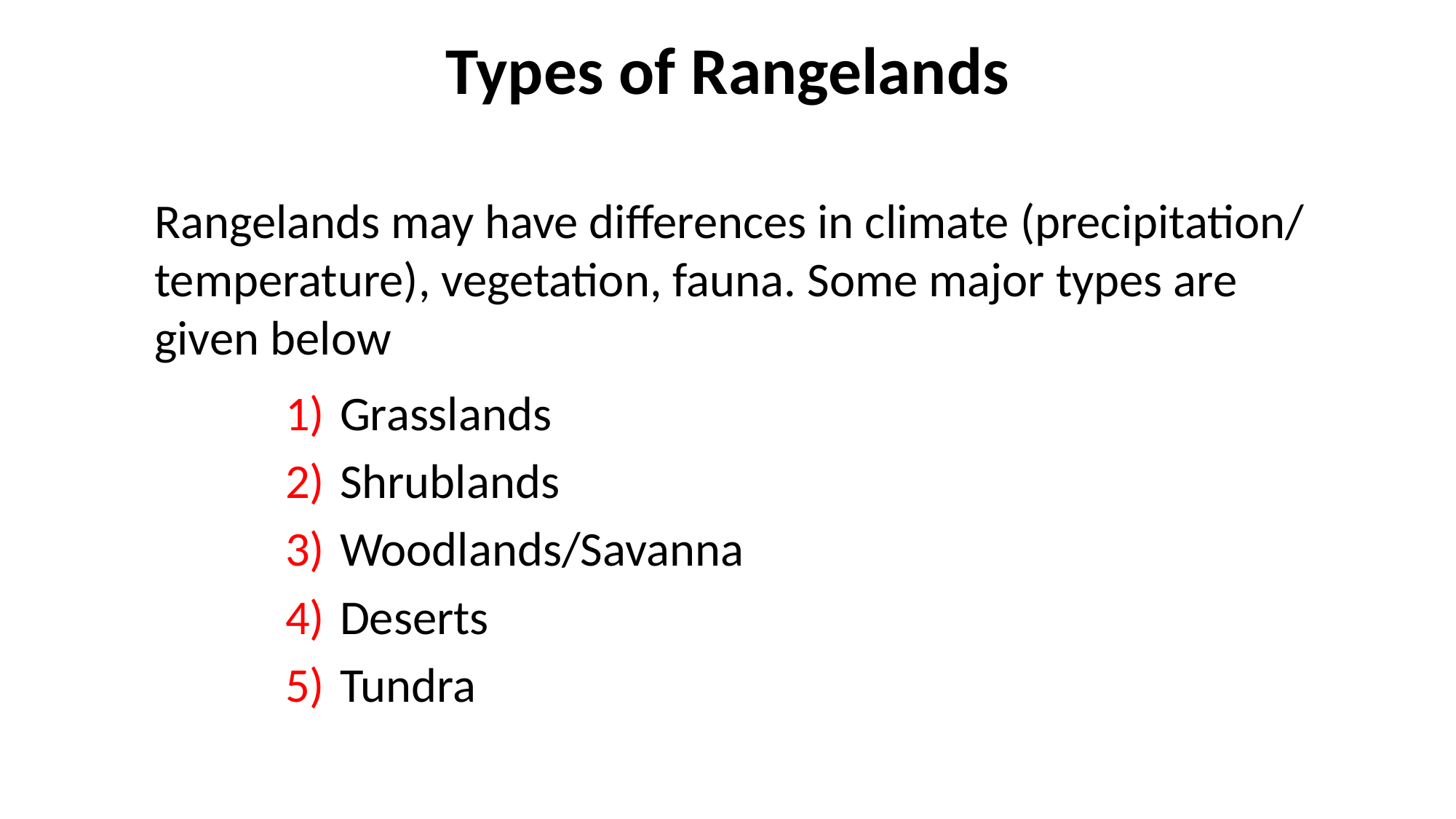

Types of Rangelands
#

Rangelands may have differences in climate (precipitation/ temperature), vegetation, fauna. Some major types are given below
Grasslands
Shrublands
Woodlands/Savanna
Deserts
Tundra